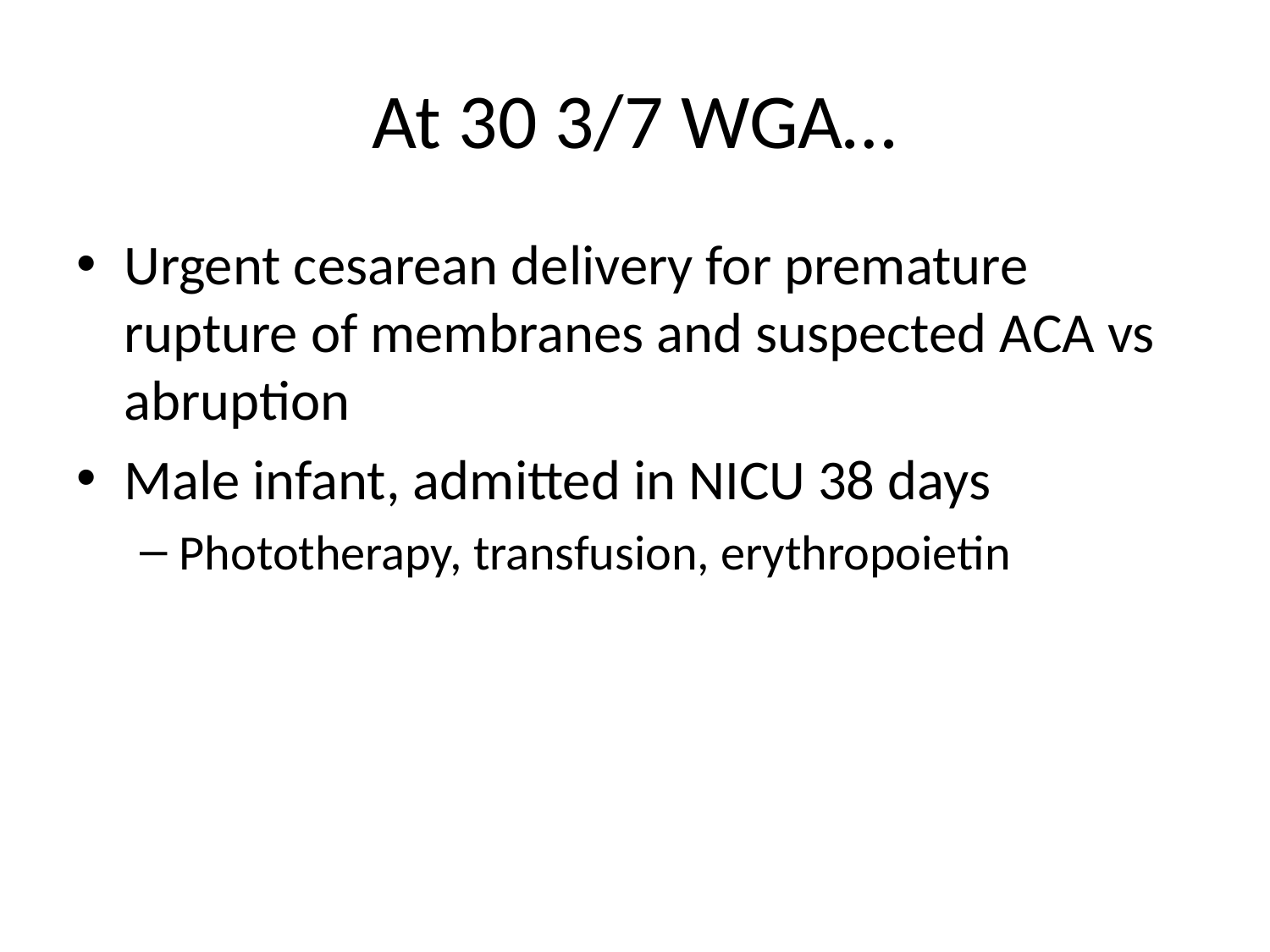

# At 30 3/7 WGA…
Urgent cesarean delivery for premature rupture of membranes and suspected ACA vs abruption
Male infant, admitted in NICU 38 days
Phototherapy, transfusion, erythropoietin